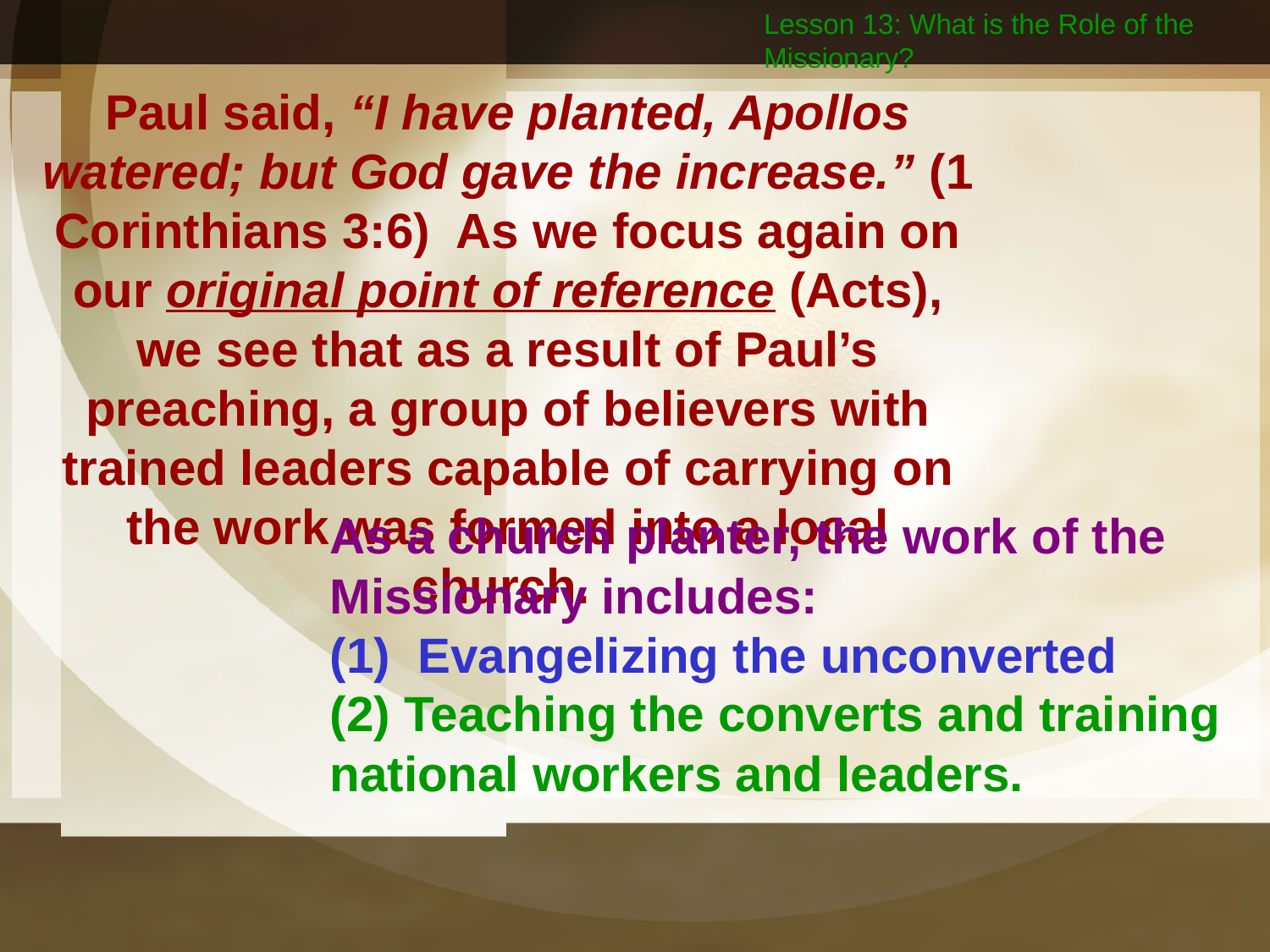

Lesson 13: What is the Role of the Missionary?
Paul said, “I have planted, Apollos watered; but God gave the increase.” (1 Corinthians 3:6)  As we focus again on our original point of reference (Acts), we see that as a result of Paul’s preaching, a group of believers with trained leaders capable of carrying on the work was formed into a local church.
As a church planter, the work of the Missionary includes:
(1)  Evangelizing the unconverted
(2) Teaching the converts and training national workers and leaders.